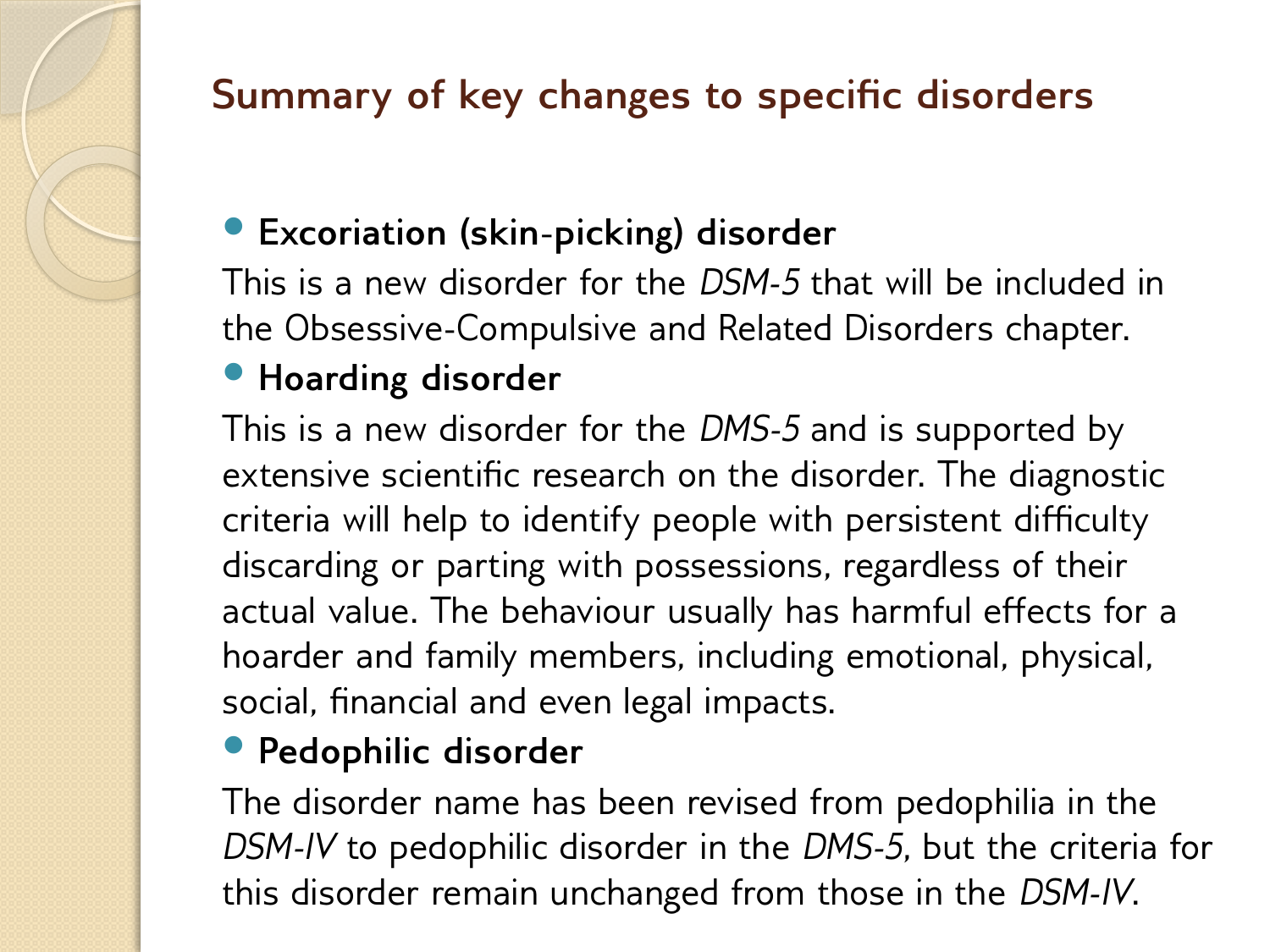

# Summary of key changes to specific disorders
Excoriation (skin-picking) disorder
This is a new disorder for the DSM-5 that will be included in the Obsessive-Compulsive and Related Disorders chapter.
Hoarding disorder
This is a new disorder for the DMS-5 and is supported by extensive scientific research on the disorder. The diagnostic criteria will help to identify people with persistent difficulty discarding or parting with possessions, regardless of their actual value. The behaviour usually has harmful effects for a hoarder and family members, including emotional, physical, social, financial and even legal impacts.
Pedophilic disorder
The disorder name has been revised from pedophilia in the DSM-IV to pedophilic disorder in the DMS-5, but the criteria for this disorder remain unchanged from those in the DSM-IV.